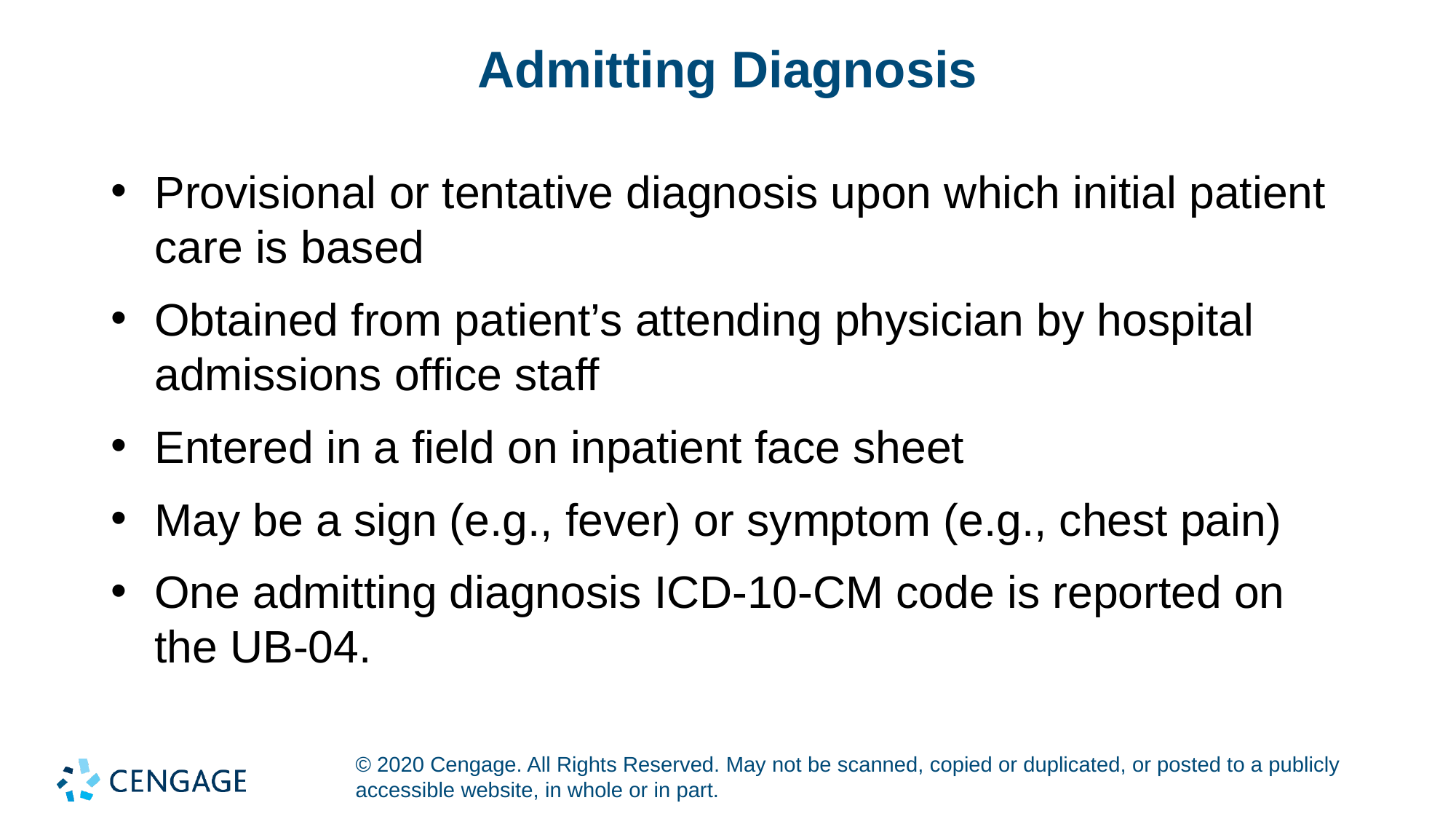

# Admitting Diagnosis
Provisional or tentative diagnosis upon which initial patient care is based
Obtained from patient’s attending physician by hospital admissions office staff
Entered in a field on inpatient face sheet
May be a sign (e.g., fever) or symptom (e.g., chest pain)
One admitting diagnosis ICD-10-CM code is reported on the UB-04.